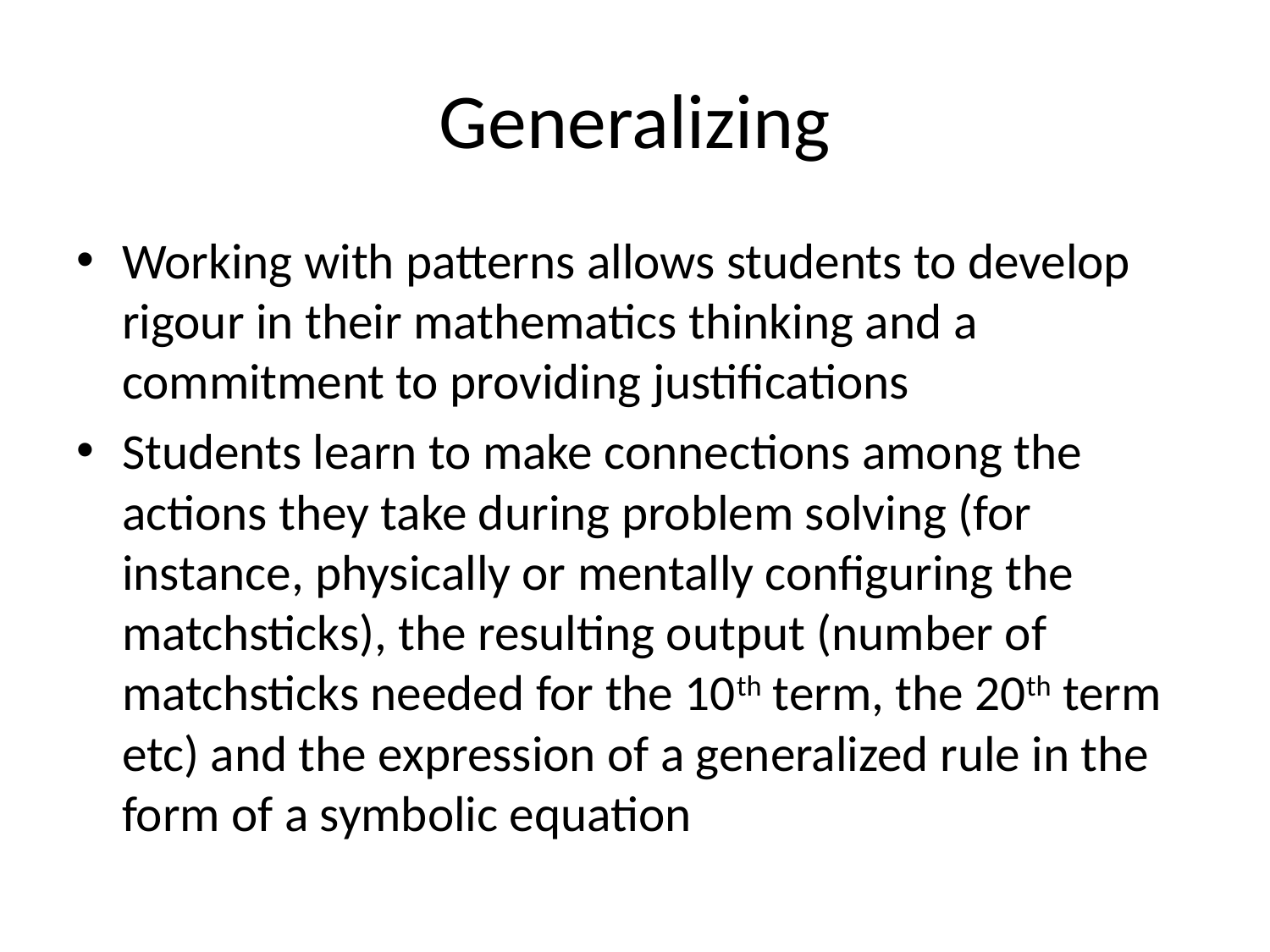

# Generalizing
Working with patterns allows students to develop rigour in their mathematics thinking and a commitment to providing justifications
Students learn to make connections among the actions they take during problem solving (for instance, physically or mentally configuring the matchsticks), the resulting output (number of matchsticks needed for the 10th term, the 20th term etc) and the expression of a generalized rule in the form of a symbolic equation